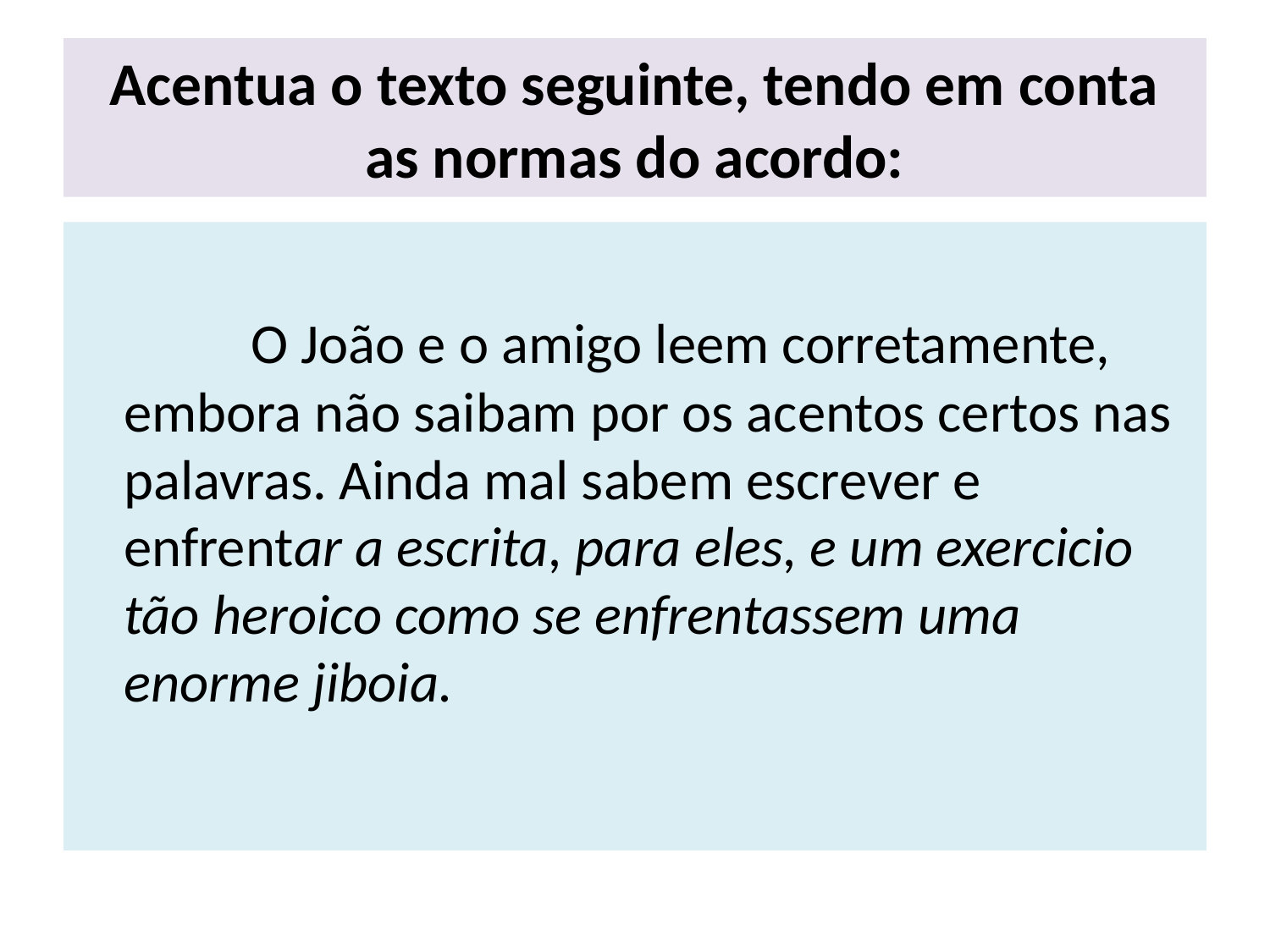

# Acentua o texto seguinte, tendo em conta as normas do acordo:

		O João e o amigo leem corretamente, embora não saibam por os acentos certos nas palavras. Ainda mal sabem escrever e enfrentar a escrita, para eles, e um exercicio tão heroico como se enfrentassem uma enorme jiboia.